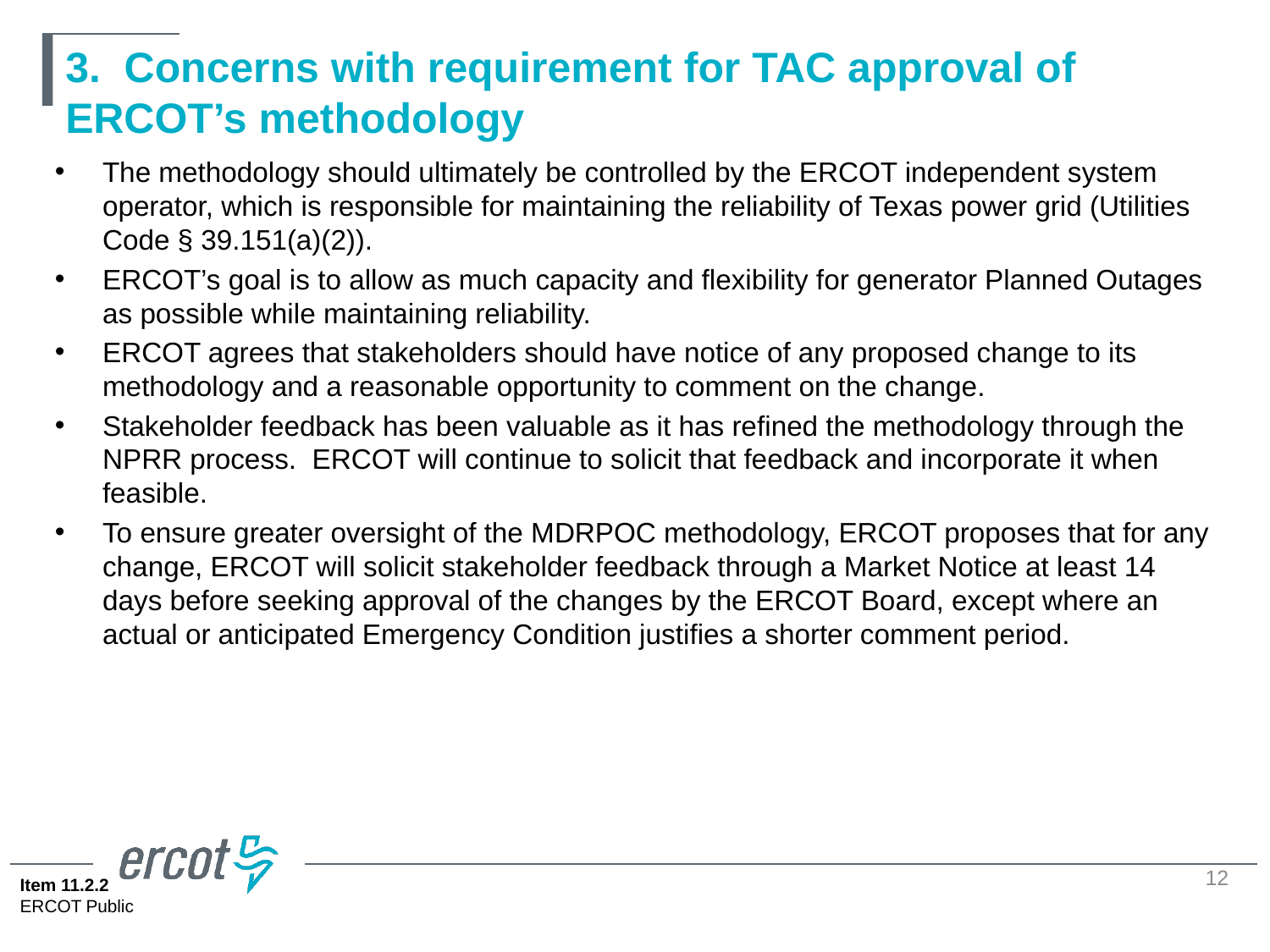

# 3.  Concerns with requirement for TAC approval of ERCOT’s methodology
The methodology should ultimately be controlled by the ERCOT independent system operator, which is responsible for maintaining the reliability of Texas power grid (Utilities Code § 39.151(a)(2)).
ERCOT’s goal is to allow as much capacity and flexibility for generator Planned Outages as possible while maintaining reliability.
ERCOT agrees that stakeholders should have notice of any proposed change to its methodology and a reasonable opportunity to comment on the change.
Stakeholder feedback has been valuable as it has refined the methodology through the NPRR process.  ERCOT will continue to solicit that feedback and incorporate it when feasible.
To ensure greater oversight of the MDRPOC methodology, ERCOT proposes that for any change, ERCOT will solicit stakeholder feedback through a Market Notice at least 14 days before seeking approval of the changes by the ERCOT Board, except where an actual or anticipated Emergency Condition justifies a shorter comment period.
12